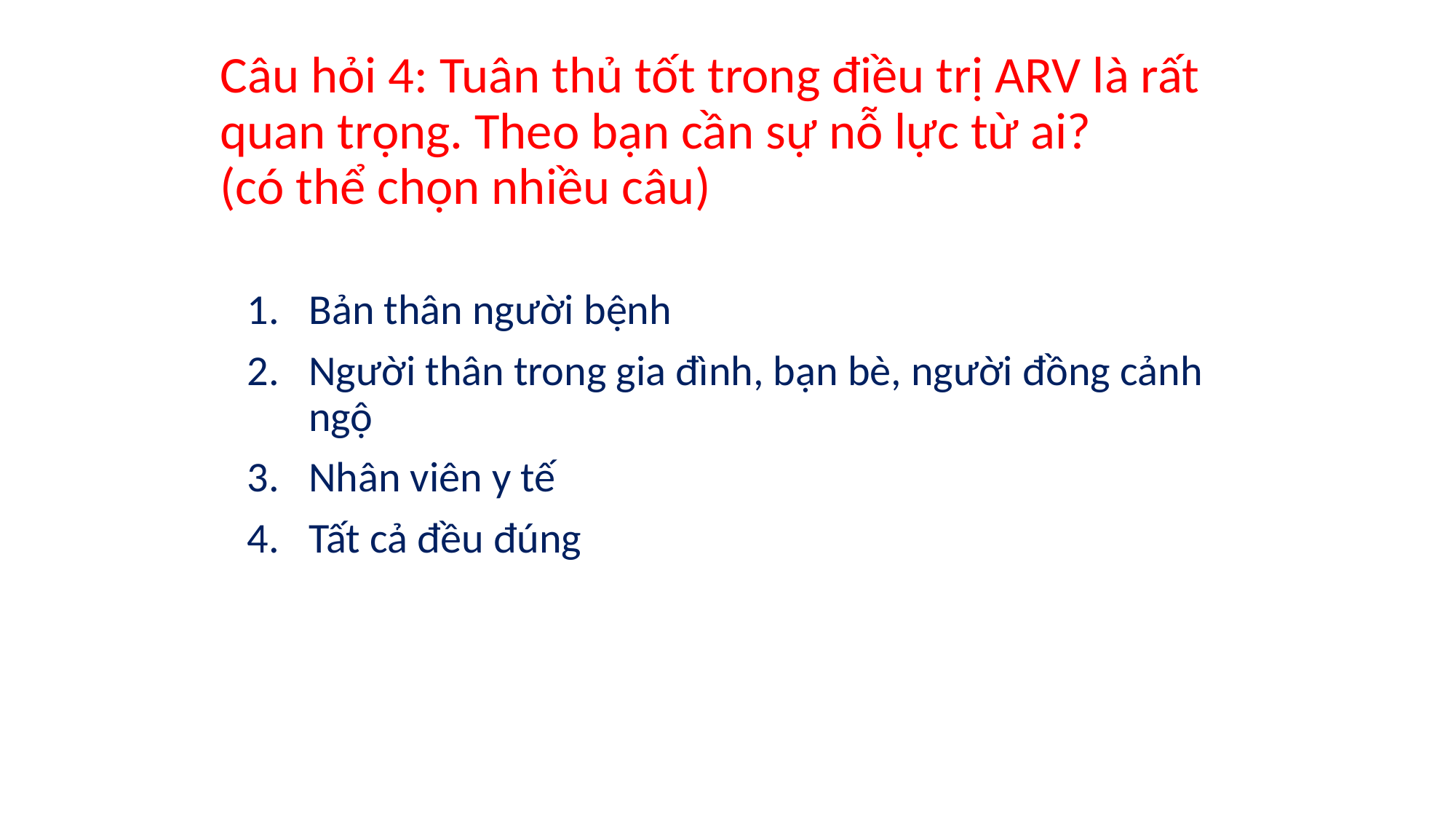

# Câu hỏi 4: Tuân thủ tốt trong điều trị ARV là rất quan trọng. Theo bạn cần sự nỗ lực từ ai? (có thể chọn nhiều câu)
Bản thân người bệnh
Người thân trong gia đình, bạn bè, người đồng cảnh ngộ
Nhân viên y tế
Tất cả đều đúng